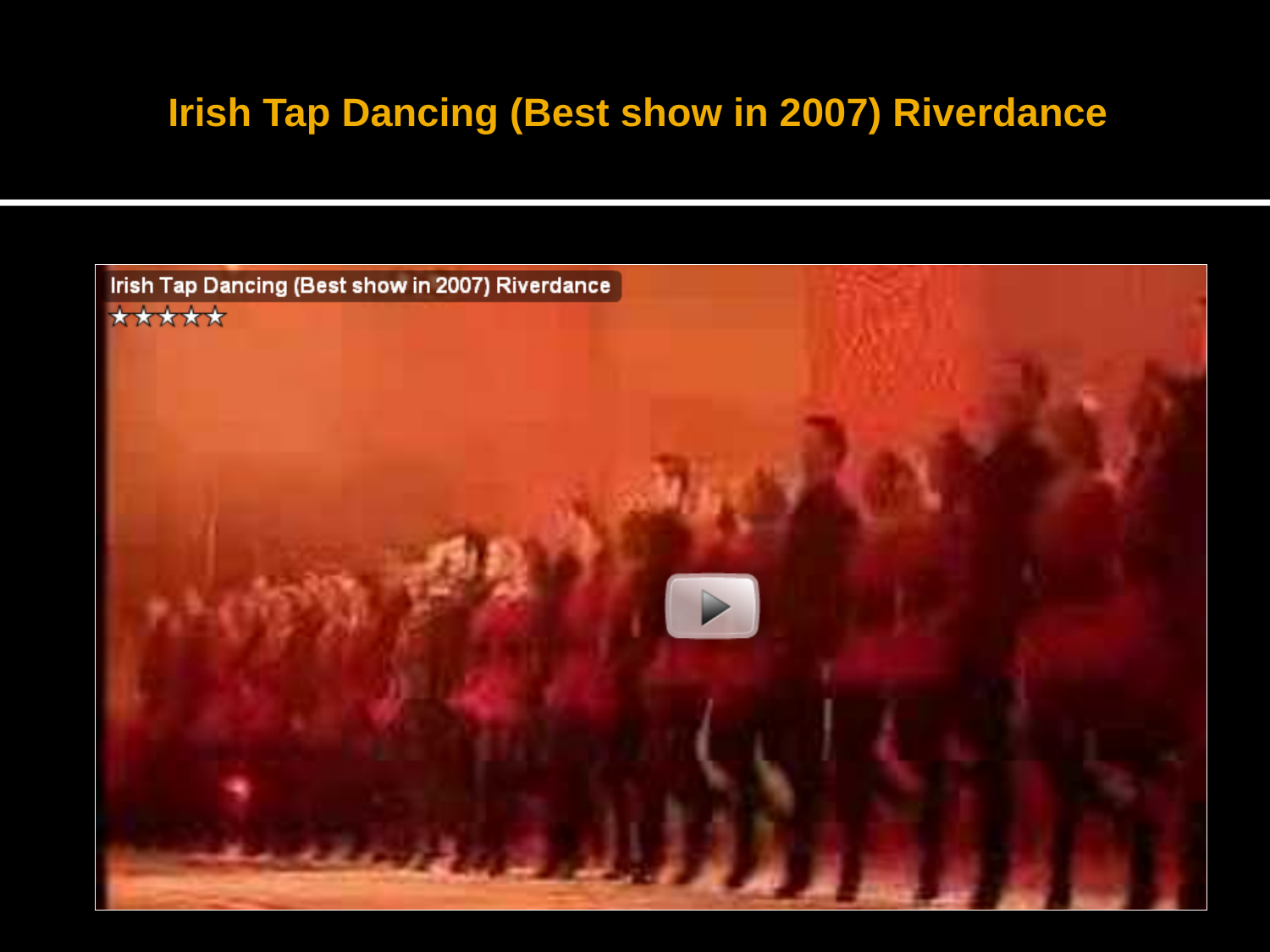

# Irish Tap Dancing (Best show in 2007) Riverdance